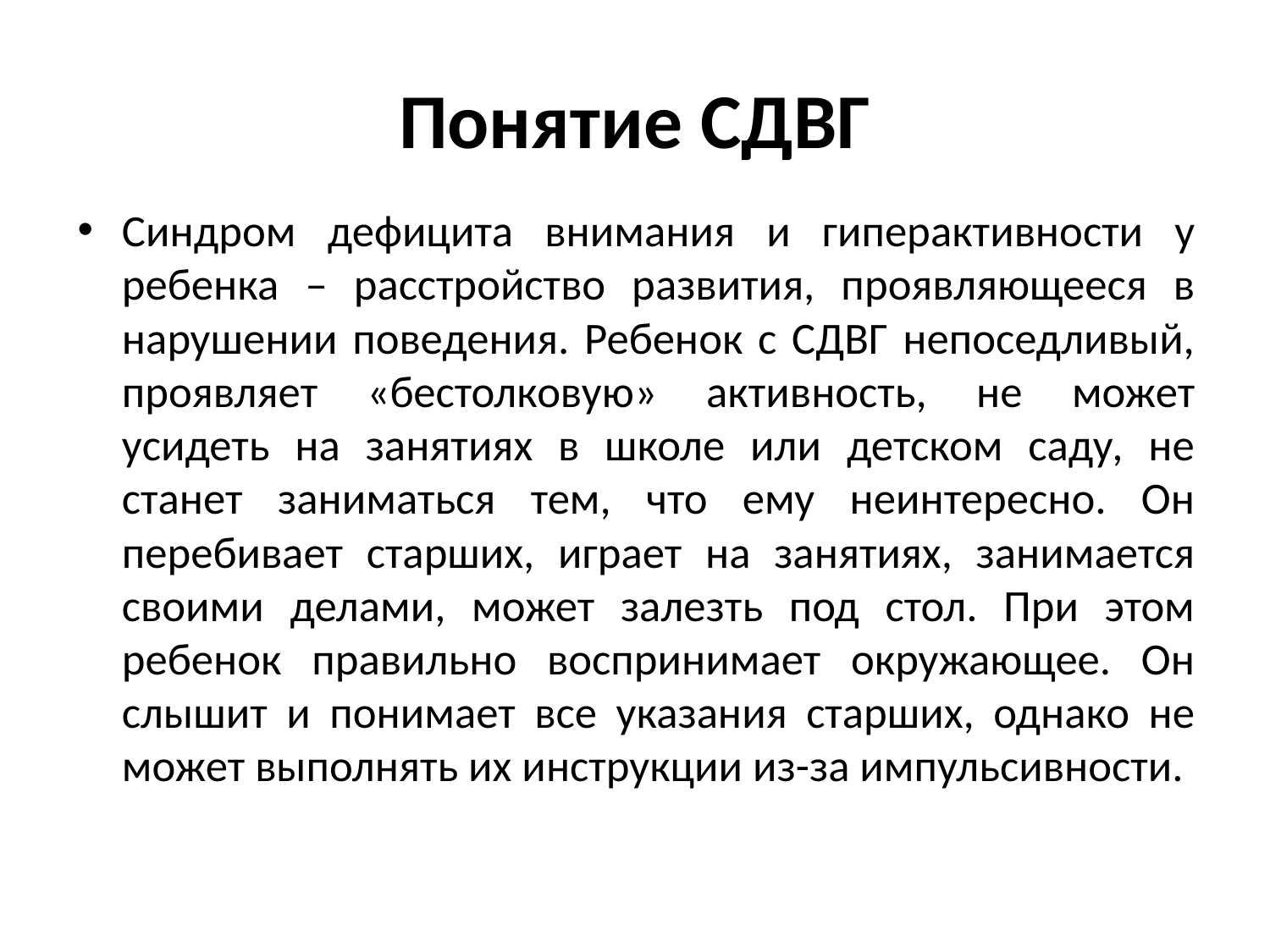

# Понятие СДВГ
Синдром дефицита внимания и гиперактивности у ребенка – расстройство развития, проявляющееся в нарушении поведения. Ребенок с СДВГ непоседливый, проявляет «бестолковую» активность, не может усидеть на занятиях в школе или детском саду, не станет заниматься тем, что ему неинтересно. Он перебивает старших, играет на занятиях, занимается своими делами, может залезть под стол. При этом ребенок правильно воспринимает окружающее. Он слышит и понимает все указания старших, однако не может выполнять их инструкции из-за импульсивности.